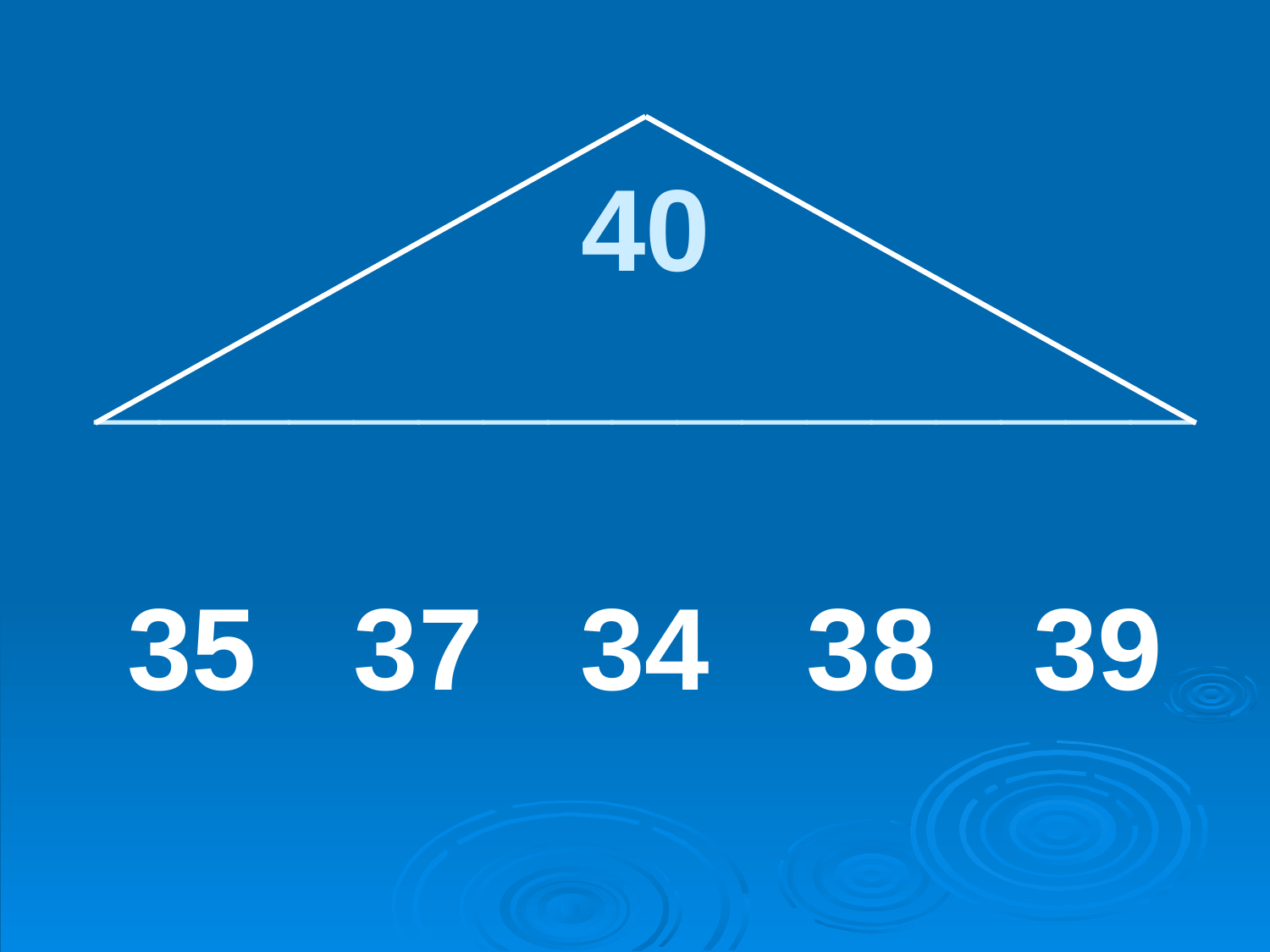

# 40 _________________ 35   37   34   38   39